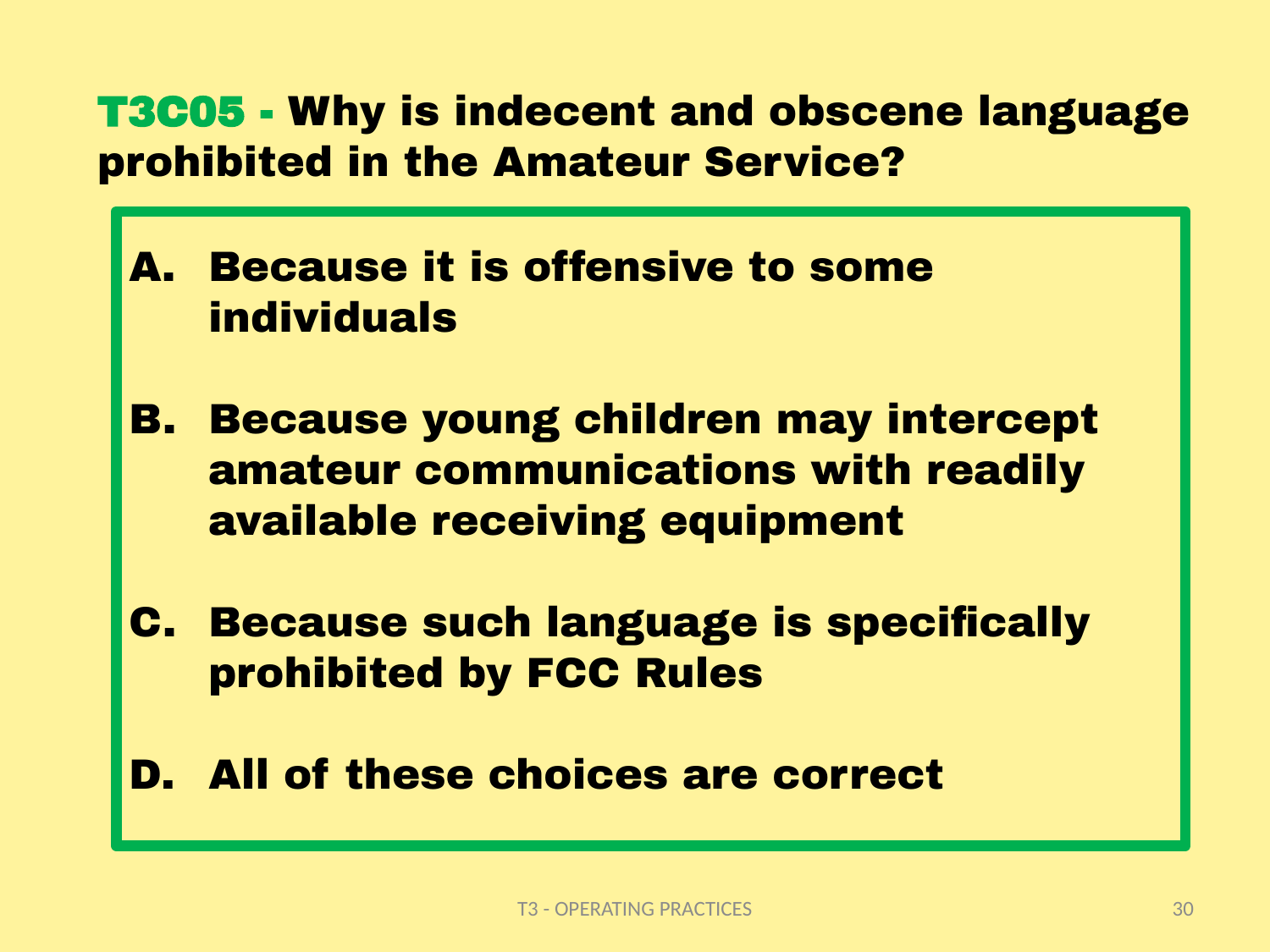

# T3C05 - Why is indecent and obscene language prohibited in the Amateur Service?

Because it is offensive to some individuals

Because young children may intercept amateur communications with readily available receiving equipment

Because such language is specifically prohibited by FCC Rules

All of these choices are correct

T3 - OPERATING PRACTICES
30